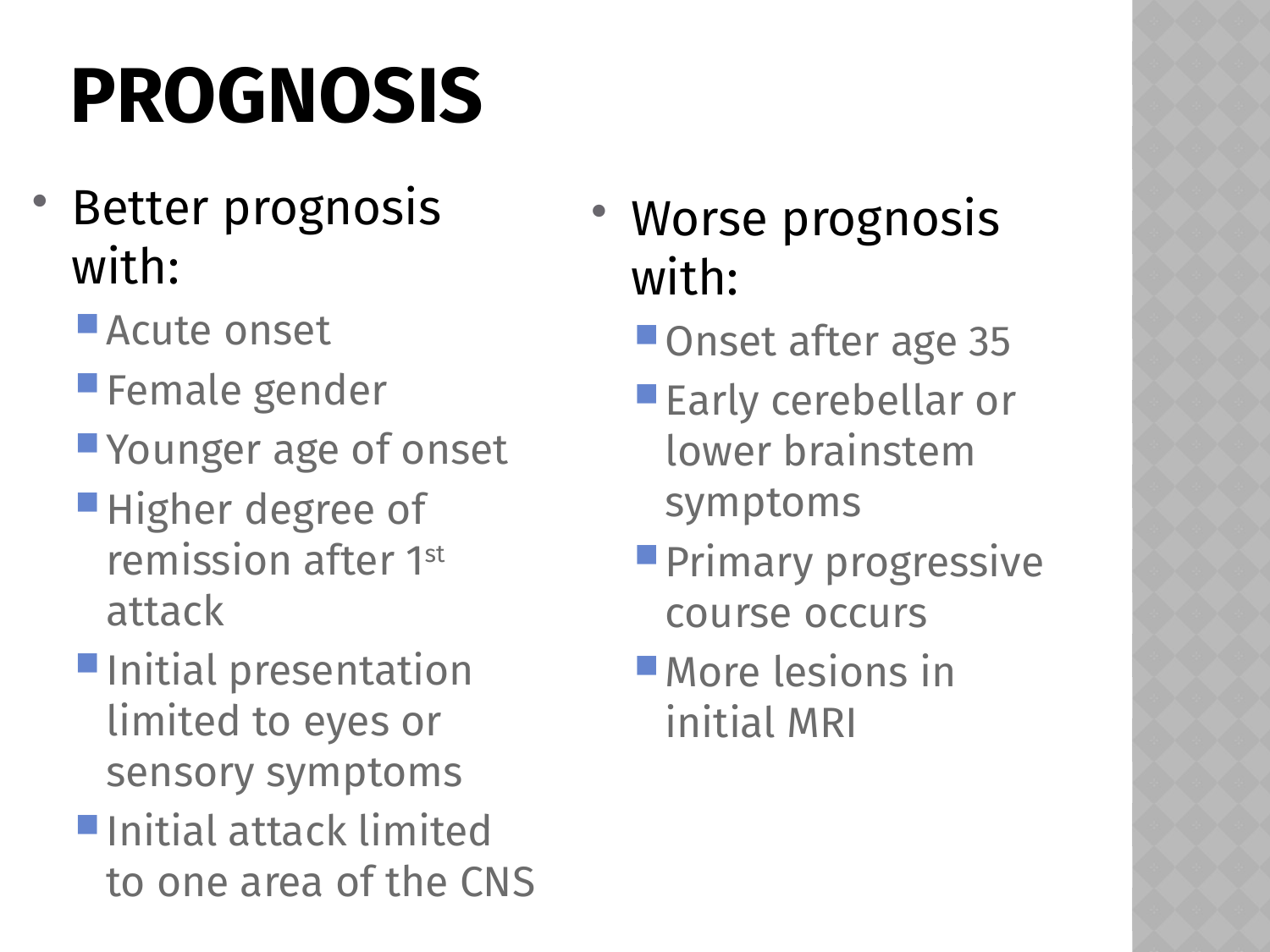

# Prognosis
Better prognosis with:
Acute onset
Female gender
Younger age of onset
Higher degree of remission after 1st attack
Initial presentation limited to eyes or sensory symptoms
Initial attack limited to one area of the CNS
Worse prognosis with:
Onset after age 35
Early cerebellar or lower brainstem symptoms
Primary progressive course occurs
More lesions in initial MRI